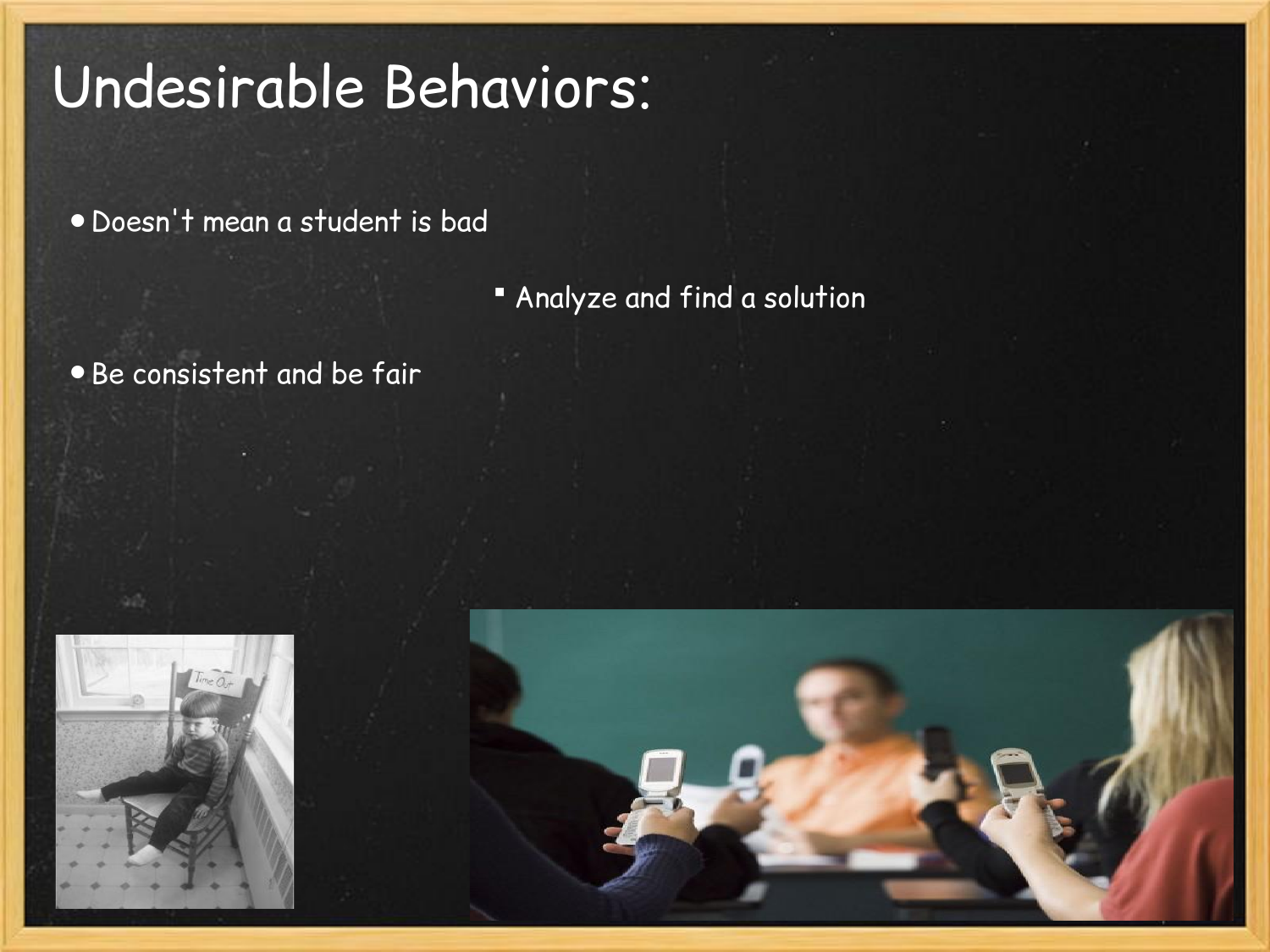

# Undesirable Behaviors:
Doesn't mean a student is bad

Analyze and find a solution

Be consistent and be fair